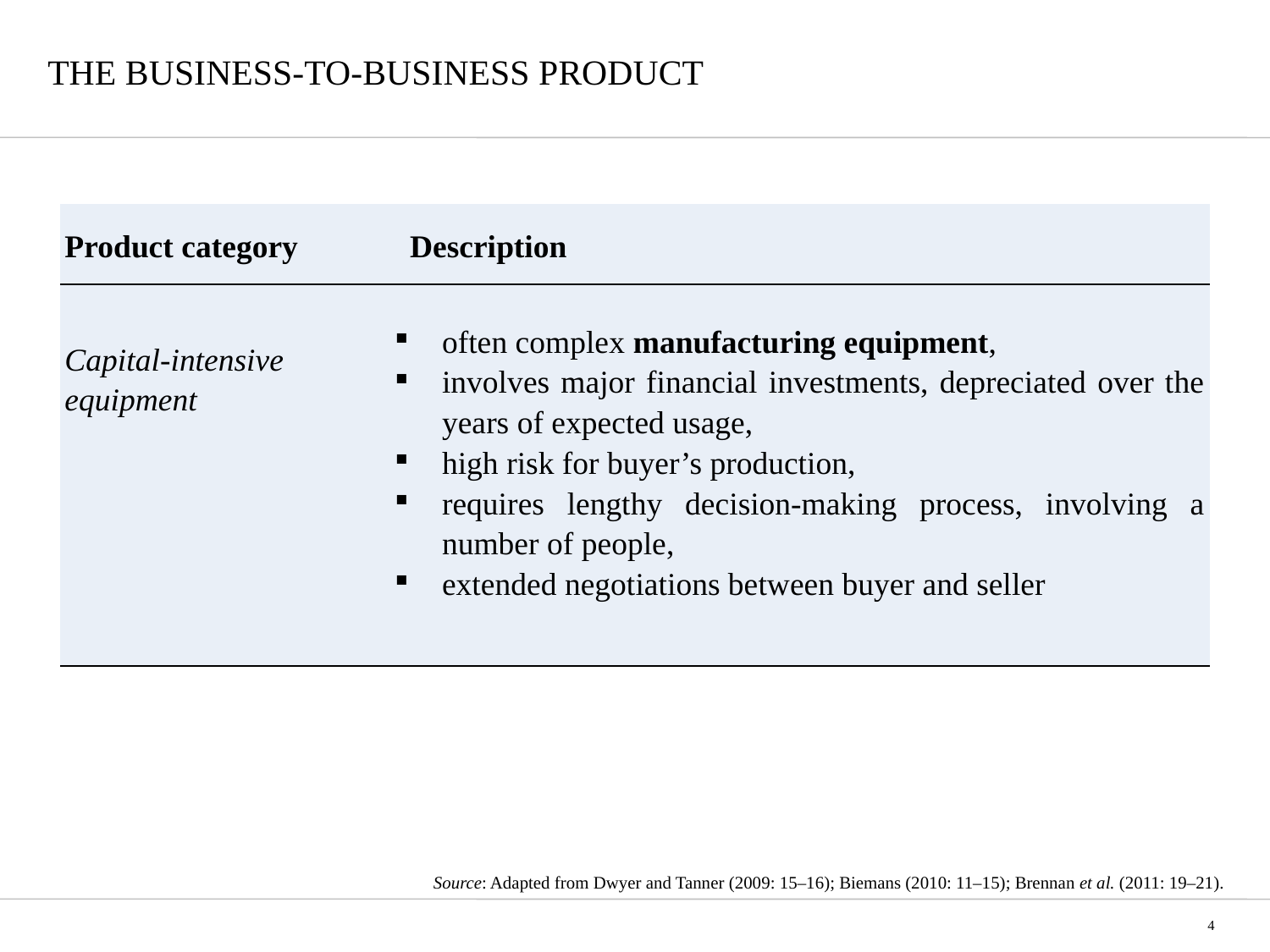

# THE BUSINESS-TO-BUSINESS PRODUCT

| Product category | Description |
| --- | --- |
| Capital-intensive equipment | often complex manufacturing equipment, involves major financial investments, depreciated over the years of expected usage, high risk for buyer’s production, requires lengthy decision-making process, involving a number of people, extended negotiations between buyer and seller |
Source: Adapted from Dwyer and Tanner (2009: 15–16); Biemans (2010: 11–15); Brennan et al. (2011: 19–21).